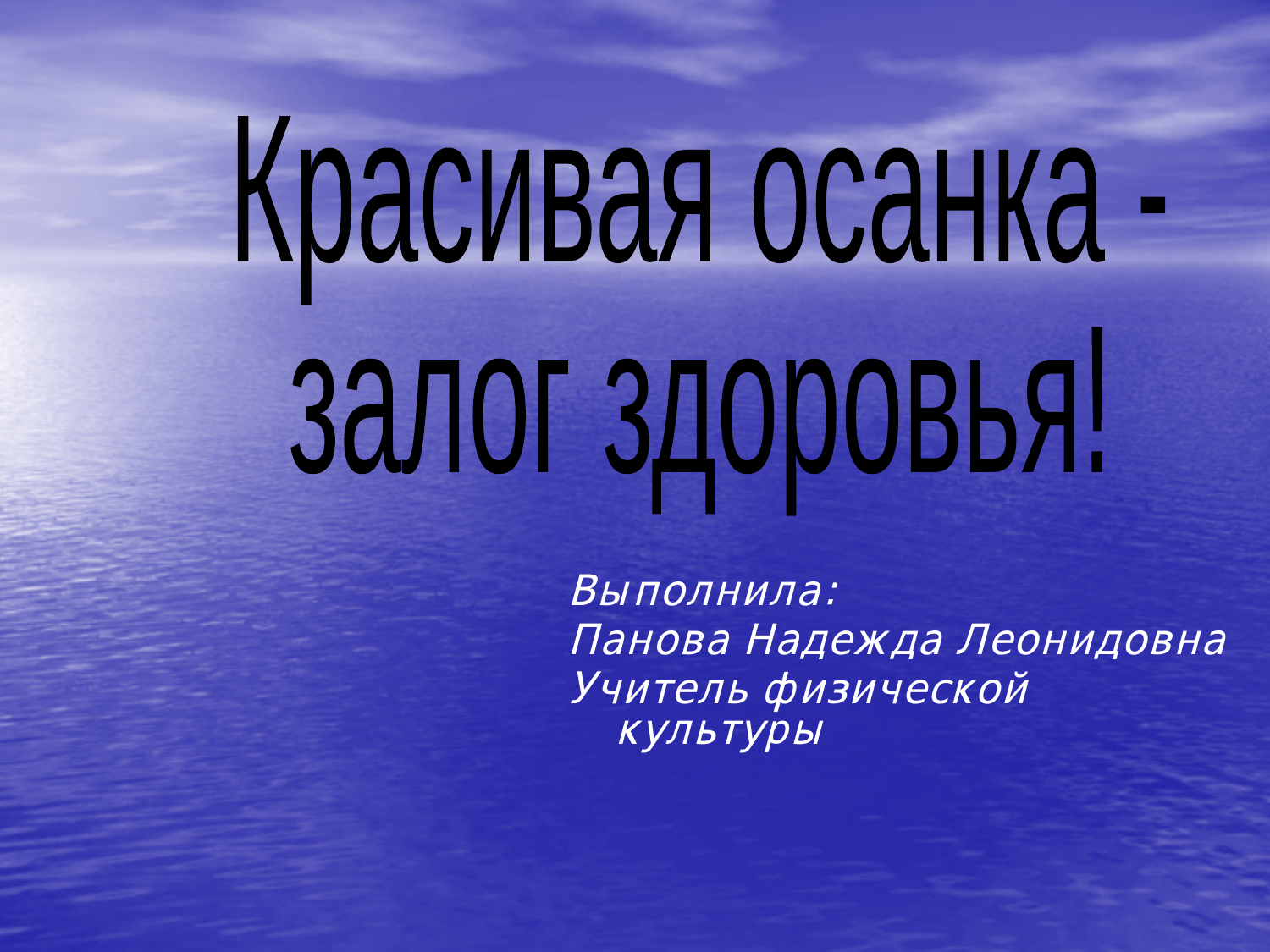

Красивая осанка -
залог здоровья!

Выполнила:
Панова Надежда Леонидовна
Учитель физической культуры